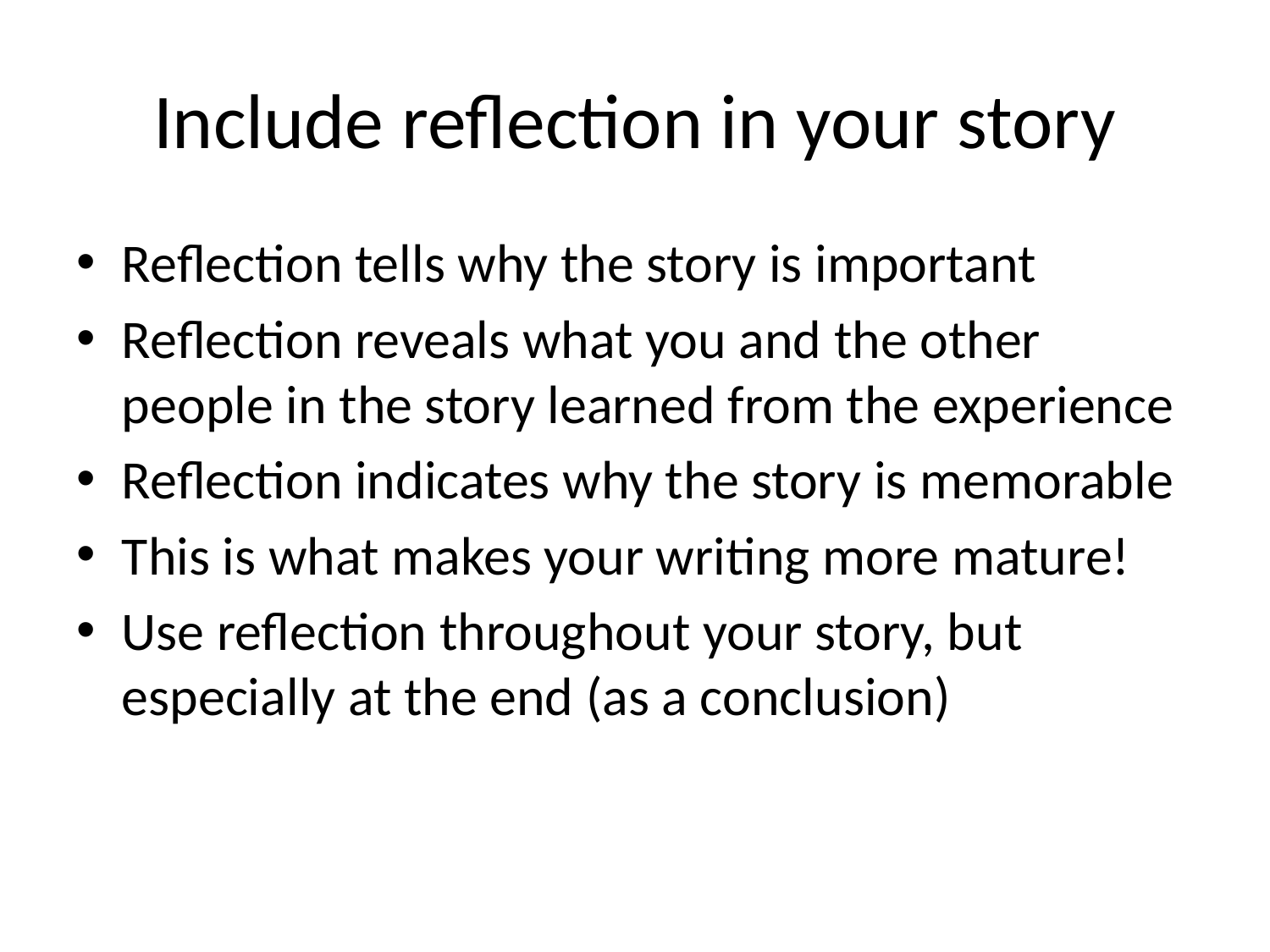

# Include reflection in your story
Reflection tells why the story is important
Reflection reveals what you and the other people in the story learned from the experience
Reflection indicates why the story is memorable
This is what makes your writing more mature!
Use reflection throughout your story, but especially at the end (as a conclusion)